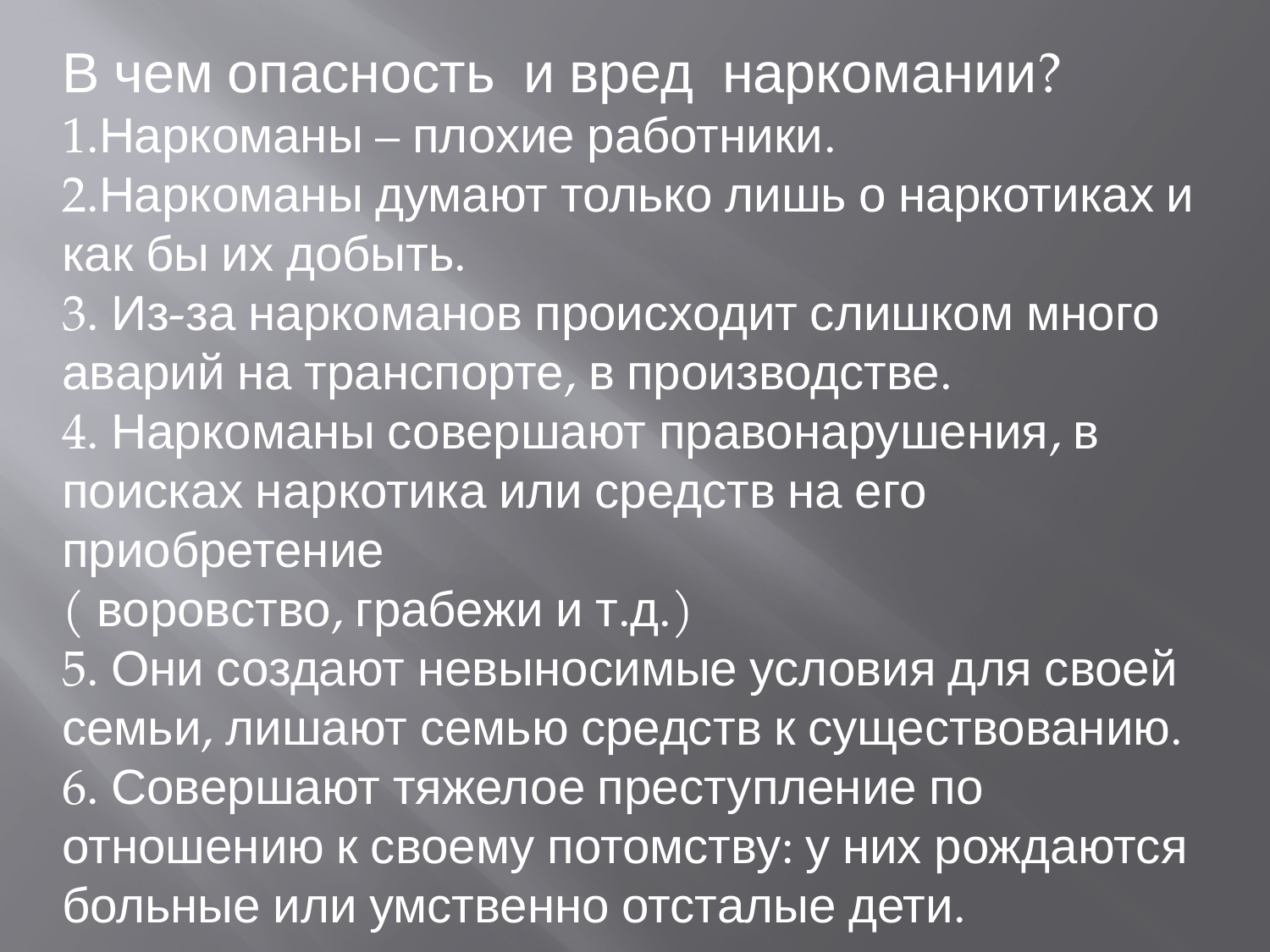

В чем опасность  и вред  наркомании?
1.Наркоманы – плохие работники.
2.Наркоманы думают только лишь о наркотиках и как бы их добыть.
3. Из-за наркоманов происходит слишком много аварий на транспорте, в производстве.
4. Наркоманы совершают правонарушения, в поисках наркотика или средств на его приобретение
( воровство, грабежи и т.д.)
5. Они создают невыносимые условия для своей семьи, лишают семью средств к существованию.
6. Совершают тяжелое преступление по отношению к своему потомству: у них рождаются больные или умственно отсталые дети.